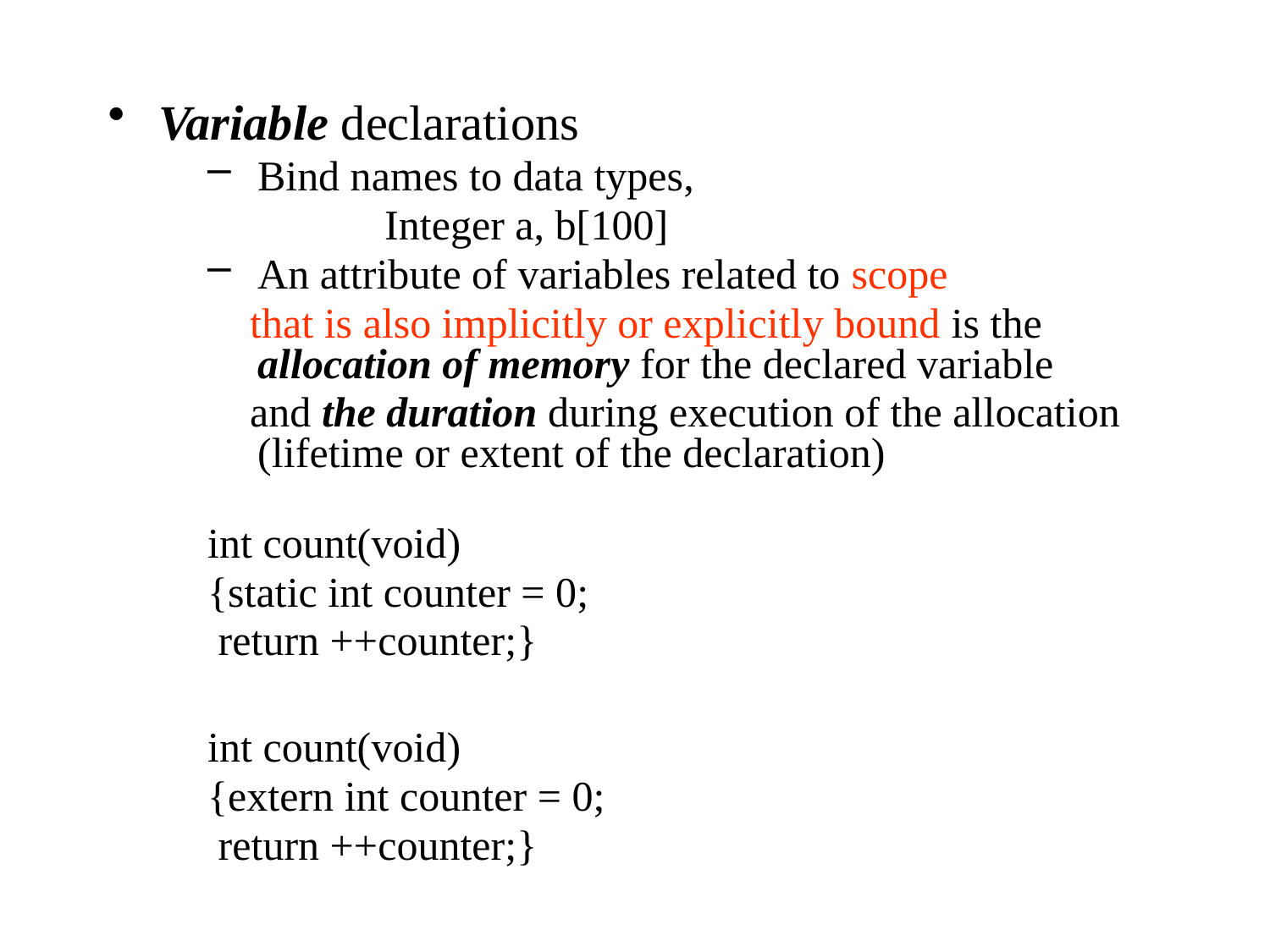

Variable declarations
Bind names to data types,
		Integer a, b[100]
An attribute of variables related to scope
    that is also implicitly or explicitly bound is the allocation of memory for the declared variable
    and the duration during execution of the allocation (lifetime or extent of the declaration)

int count(void)
{static int counter = 0;
 return ++counter;}

int count(void)
{extern int counter = 0;
 return ++counter;}